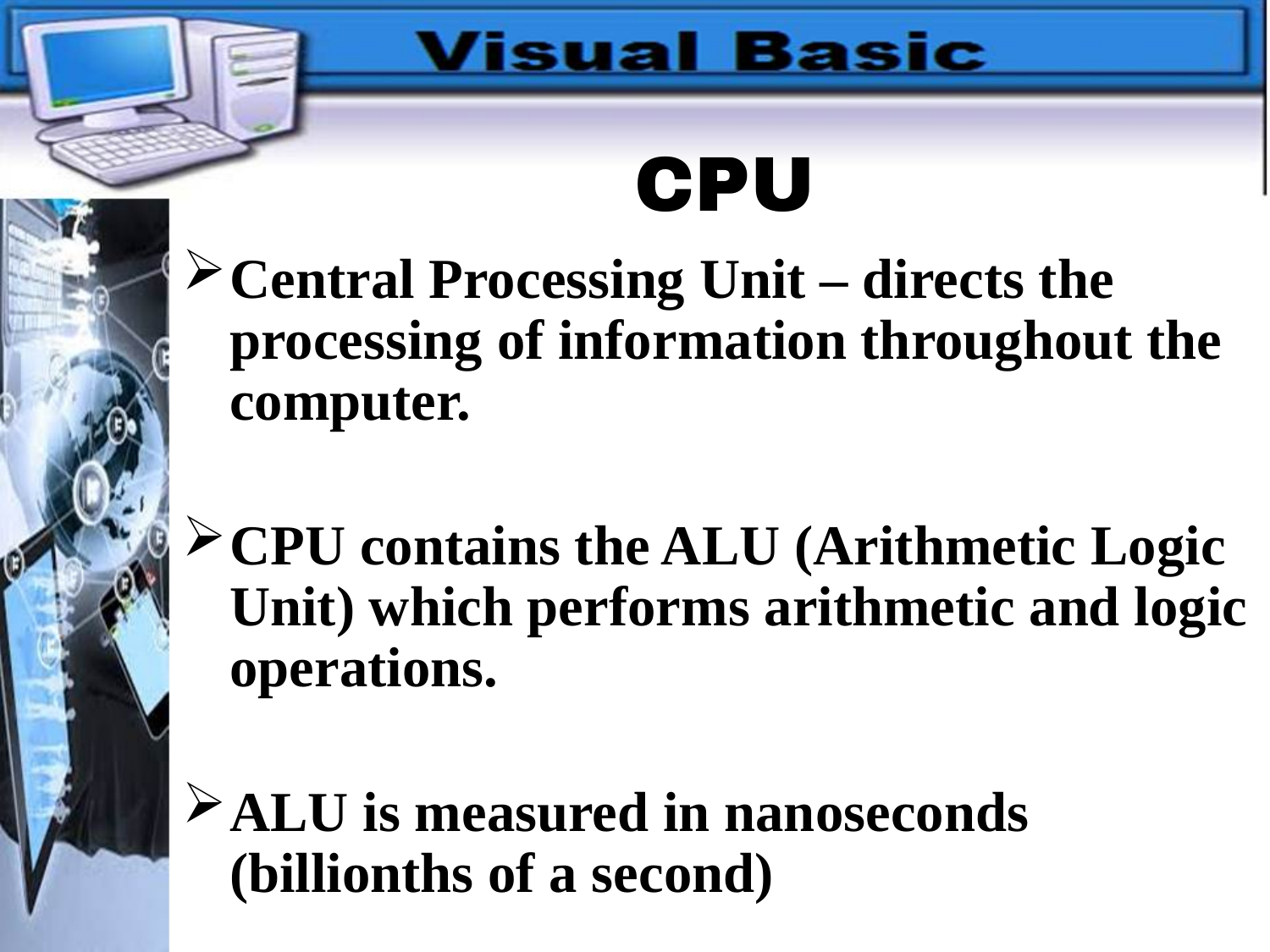

# CPU
Central Processing Unit – directs the processing of information throughout the computer.

CPU contains the ALU (Arithmetic Logic Unit) which performs arithmetic and logic operations.

ALU is measured in nanoseconds (billionths of a second)